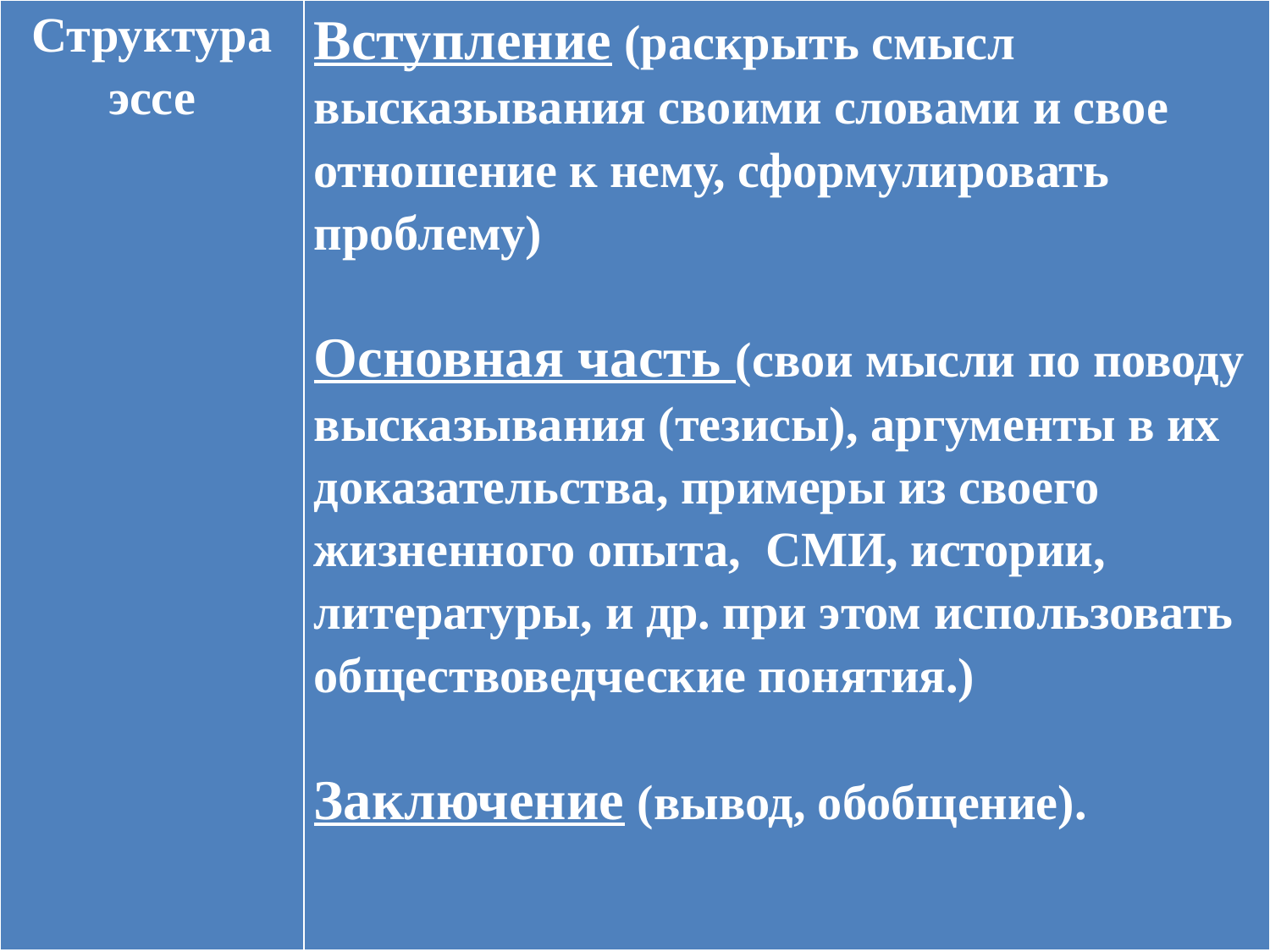

| Структура эссе | Вступление (раскрыть смысл высказывания своими словами и свое отношение к нему, сформулировать проблему) Основная часть (свои мысли по поводу высказывания (тезисы), аргументы в их доказательства, примеры из своего жизненного опыта, СМИ, истории, литературы, и др. при этом использовать обществоведческие понятия.) Заключение (вывод, обобщение). |
| --- | --- |